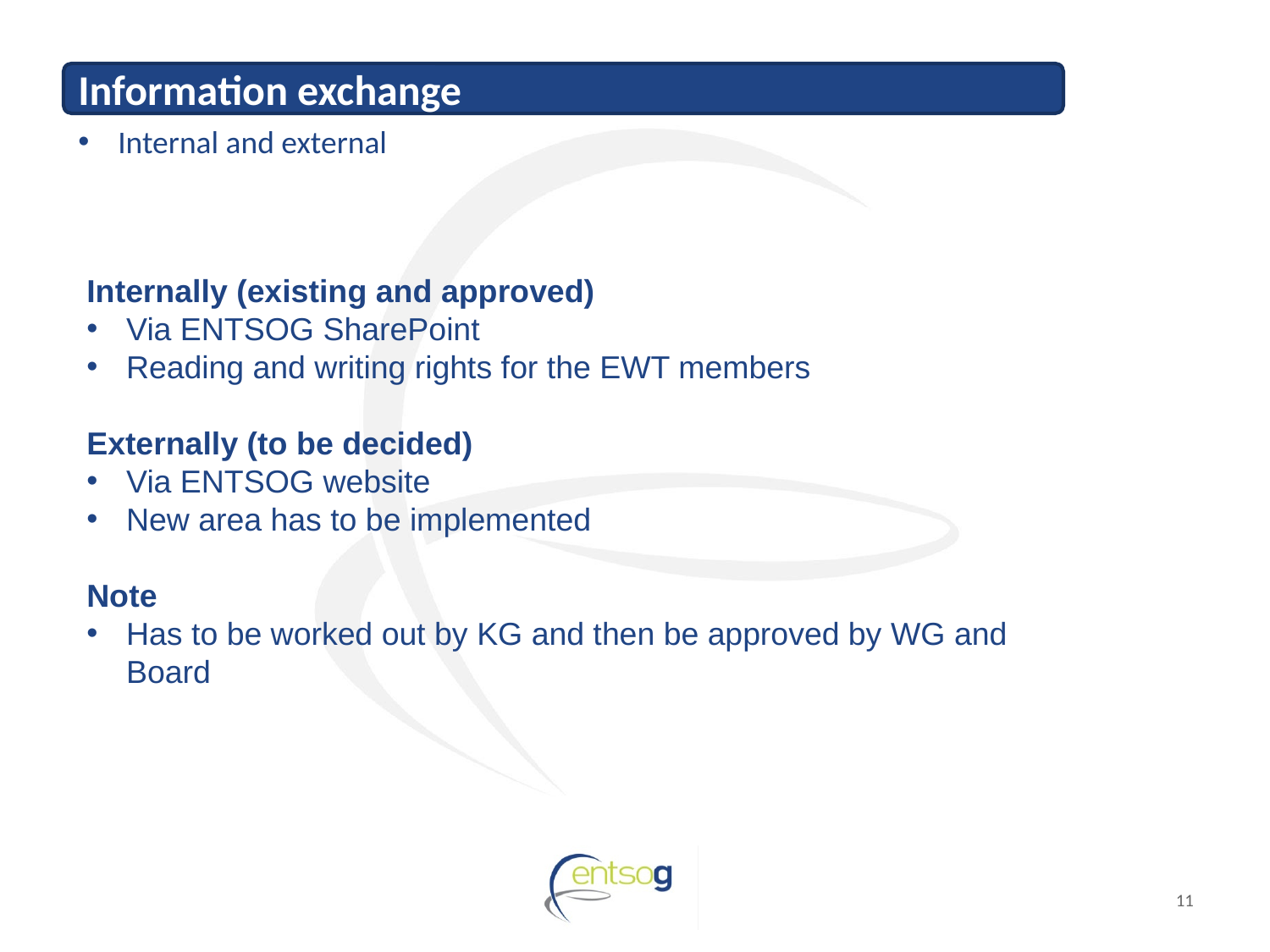

Information exchange
Internal and external
Internally (existing and approved)
Via ENTSOG SharePoint
Reading and writing rights for the EWT members

Externally (to be decided)
Via ENTSOG website
New area has to be implemented

Note
Has to be worked out by KG and then be approved by WG and Board

11